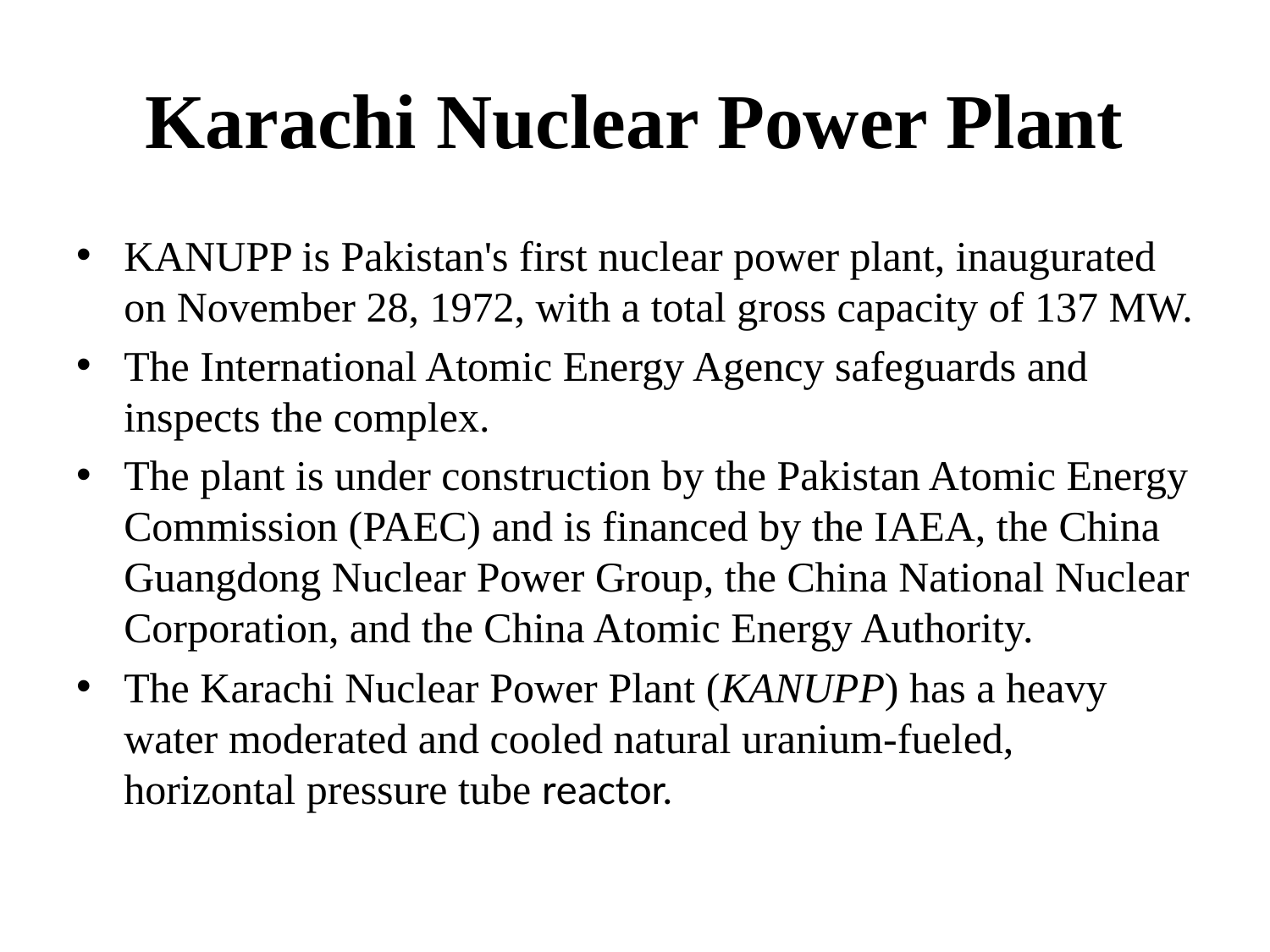

# Karachi Nuclear Power Plant
KANUPP is Pakistan's first nuclear power plant, inaugurated on November 28, 1972, with a total gross capacity of 137 MW.
The International Atomic Energy Agency safeguards and inspects the complex.
The plant is under construction by the Pakistan Atomic Energy Commission (PAEC) and is financed by the IAEA, the China Guangdong Nuclear Power Group, the China National Nuclear Corporation, and the China Atomic Energy Authority.
The Karachi Nuclear Power Plant (KANUPP) has a heavy water moderated and cooled natural uranium-fueled, horizontal pressure tube reactor.